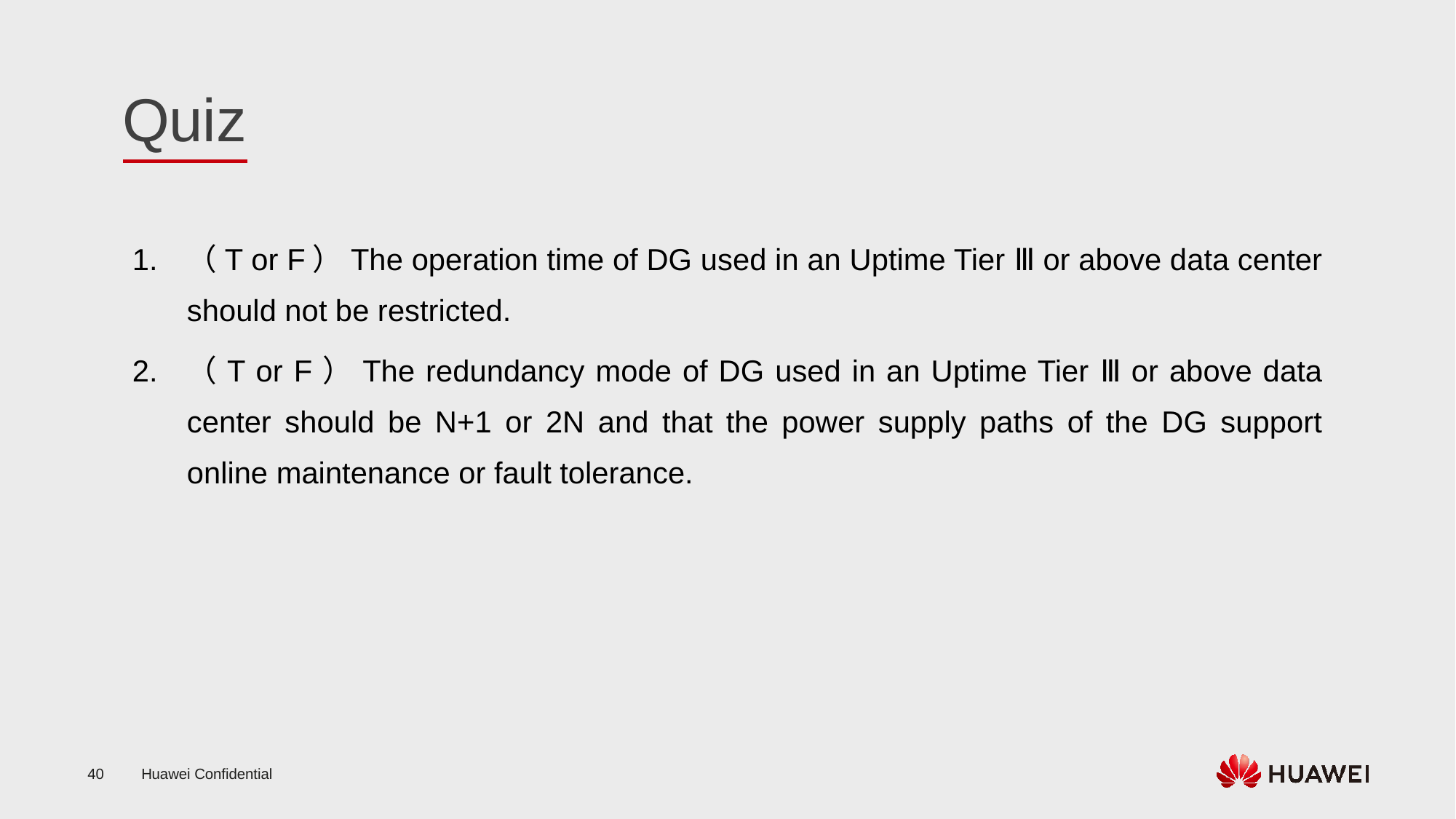

（T or F）The operation time of DG used in an Uptime Tier Ⅲ or above data center should not be restricted.
（T or F）The redundancy mode of DG used in an Uptime Tier Ⅲ or above data center should be N+1 or 2N and that the power supply paths of the DG support online maintenance or fault tolerance.